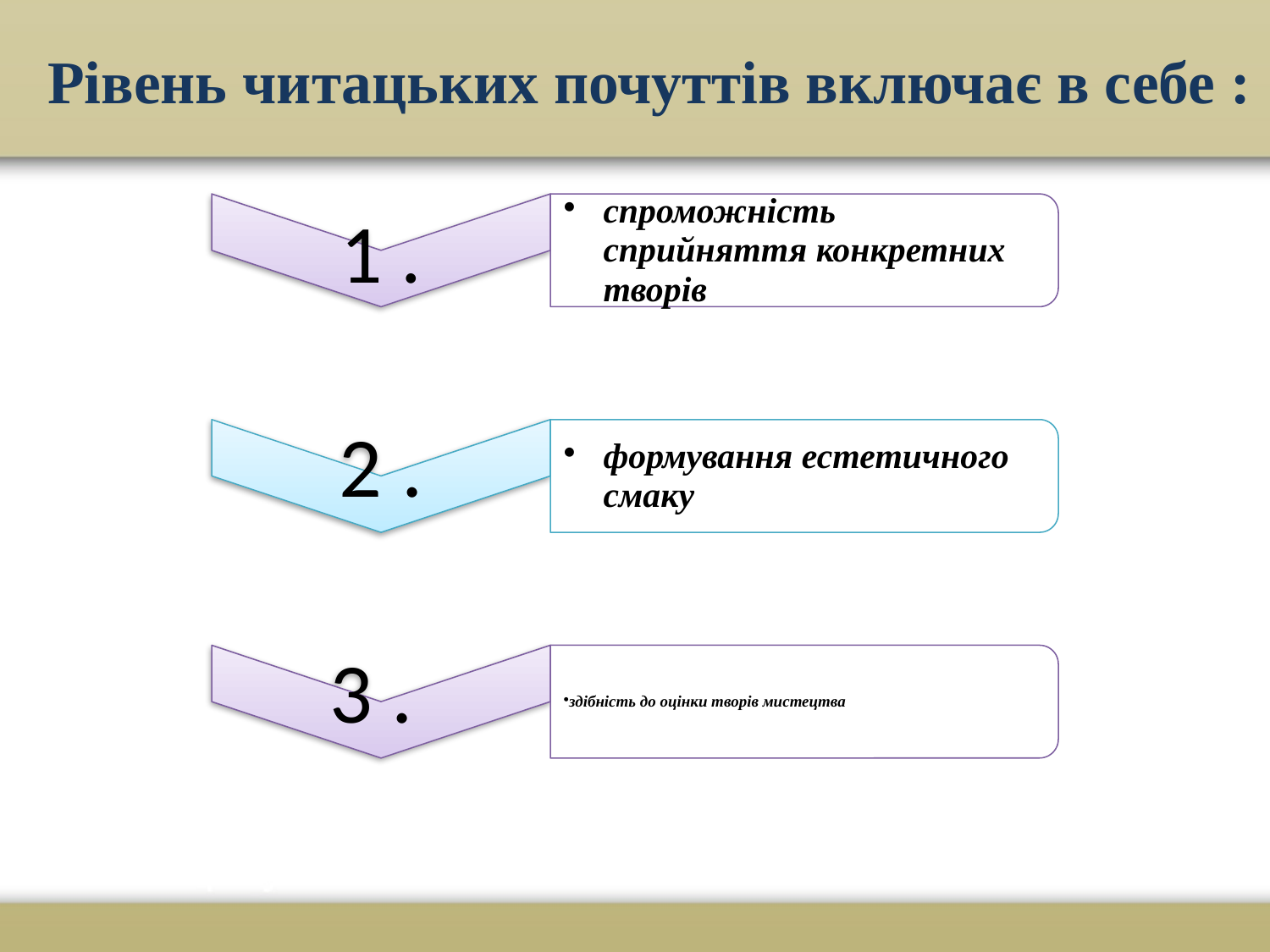

# Рівень читацьких почуттів включає в себе :
1 .
спроможність сприйняття конкретних творів
2 .
формування естетичного смаку
3 .
здібність до оцінки творів мистецтва